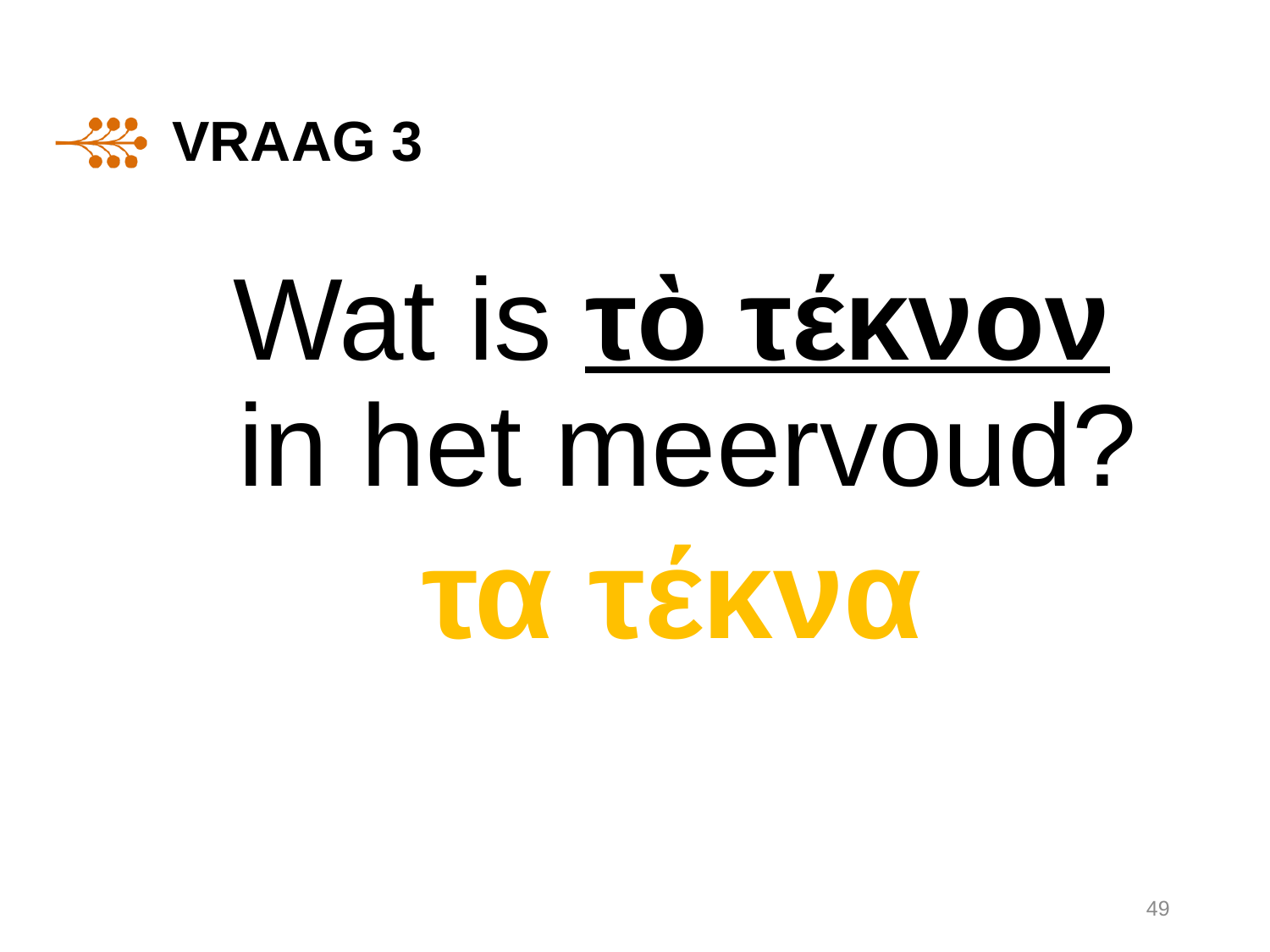

# Vraag 3
Wat is τὸ τέκνον in het meervoud?
τα τέκνα

49